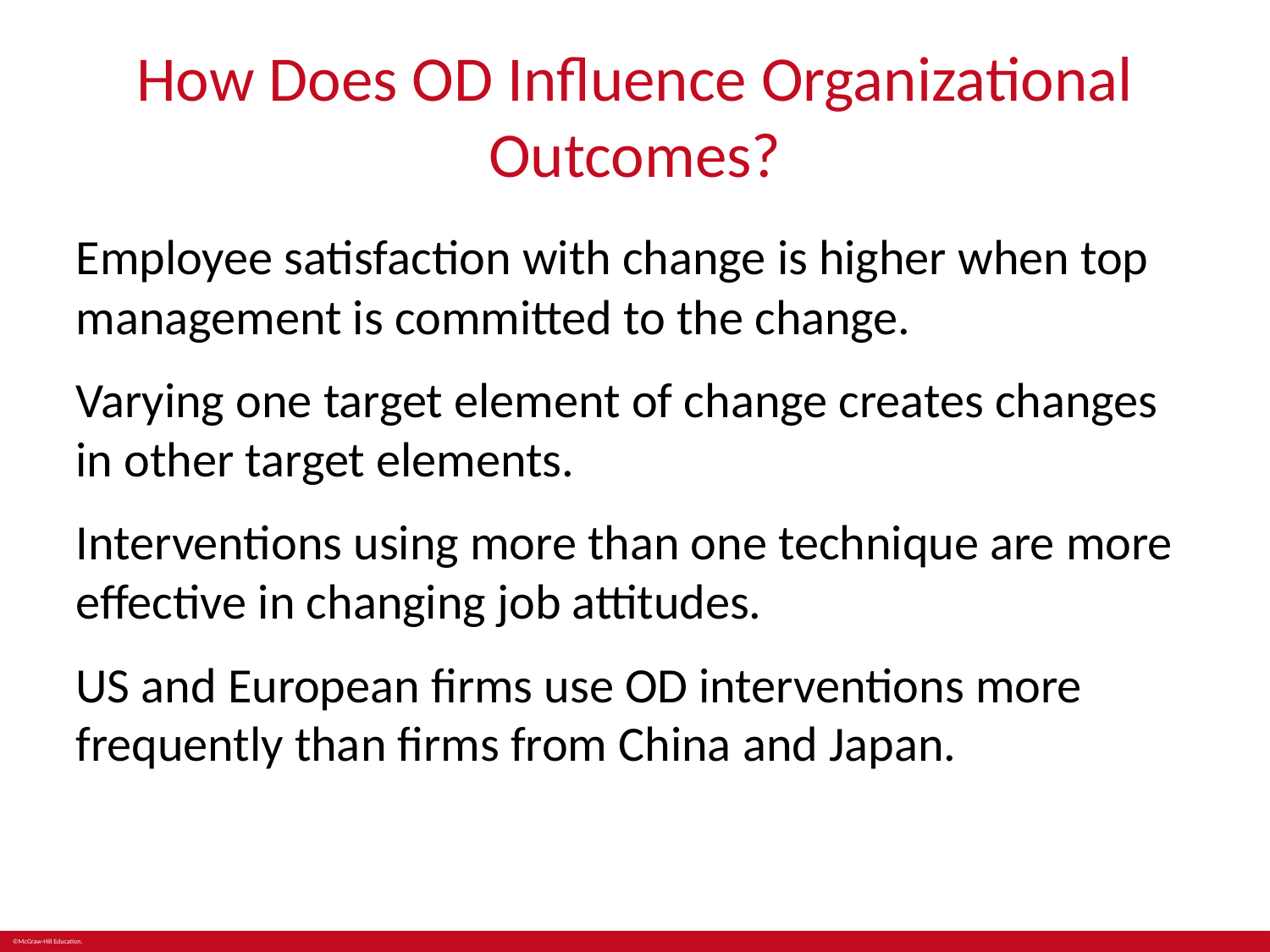

# How Does OD Influence Organizational Outcomes?
Employee satisfaction with change is higher when top management is committed to the change.
Varying one target element of change creates changes in other target elements.
Interventions using more than one technique are more effective in changing job attitudes.
US and European firms use OD interventions more frequently than firms from China and Japan.